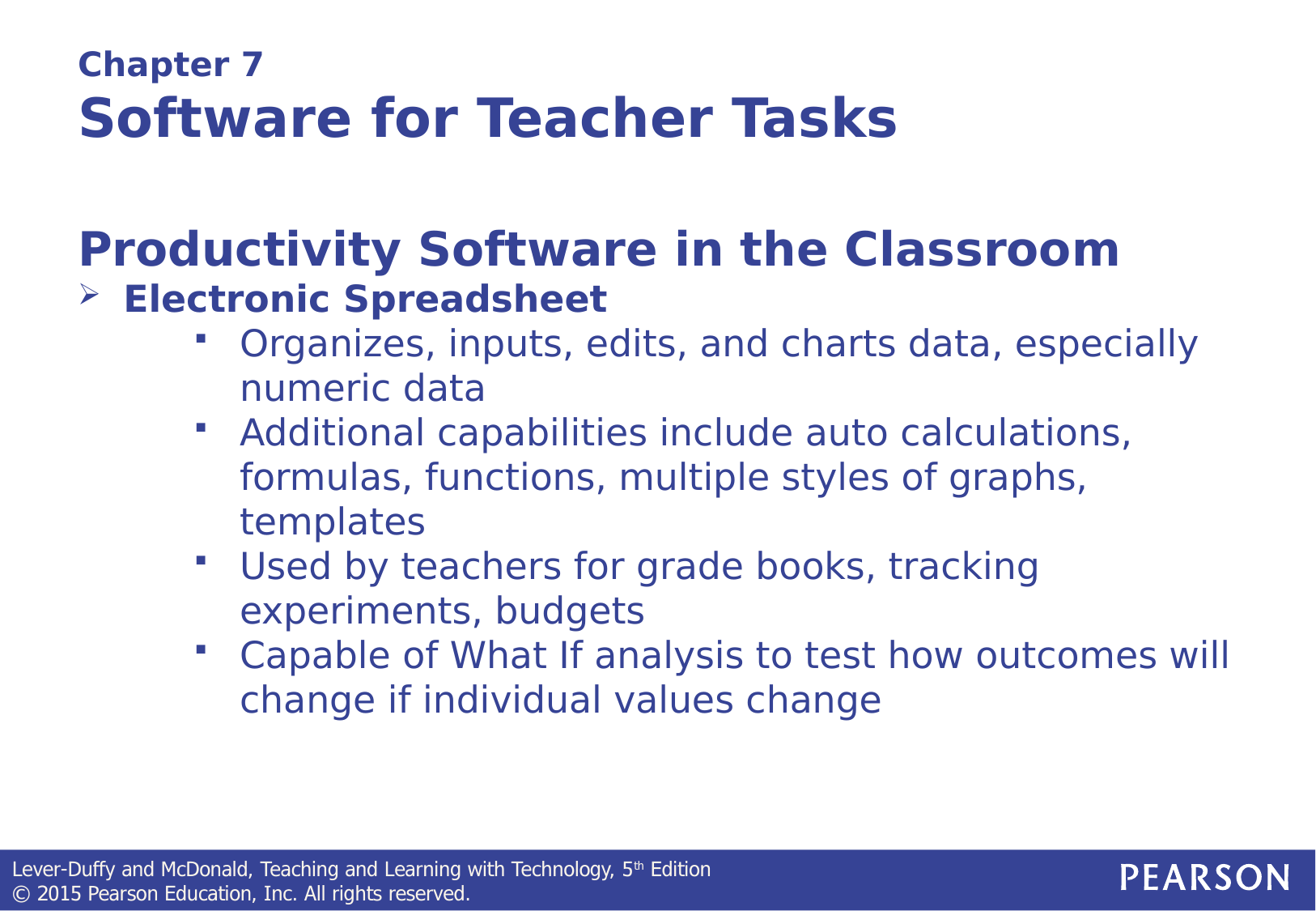

# Chapter 7 Software for Teacher Tasks
Productivity Software in the Classroom
Electronic Spreadsheet
Organizes, inputs, edits, and charts data, especially numeric data
Additional capabilities include auto calculations, formulas, functions, multiple styles of graphs, templates
Used by teachers for grade books, tracking experiments, budgets
Capable of What If analysis to test how outcomes will change if individual values change